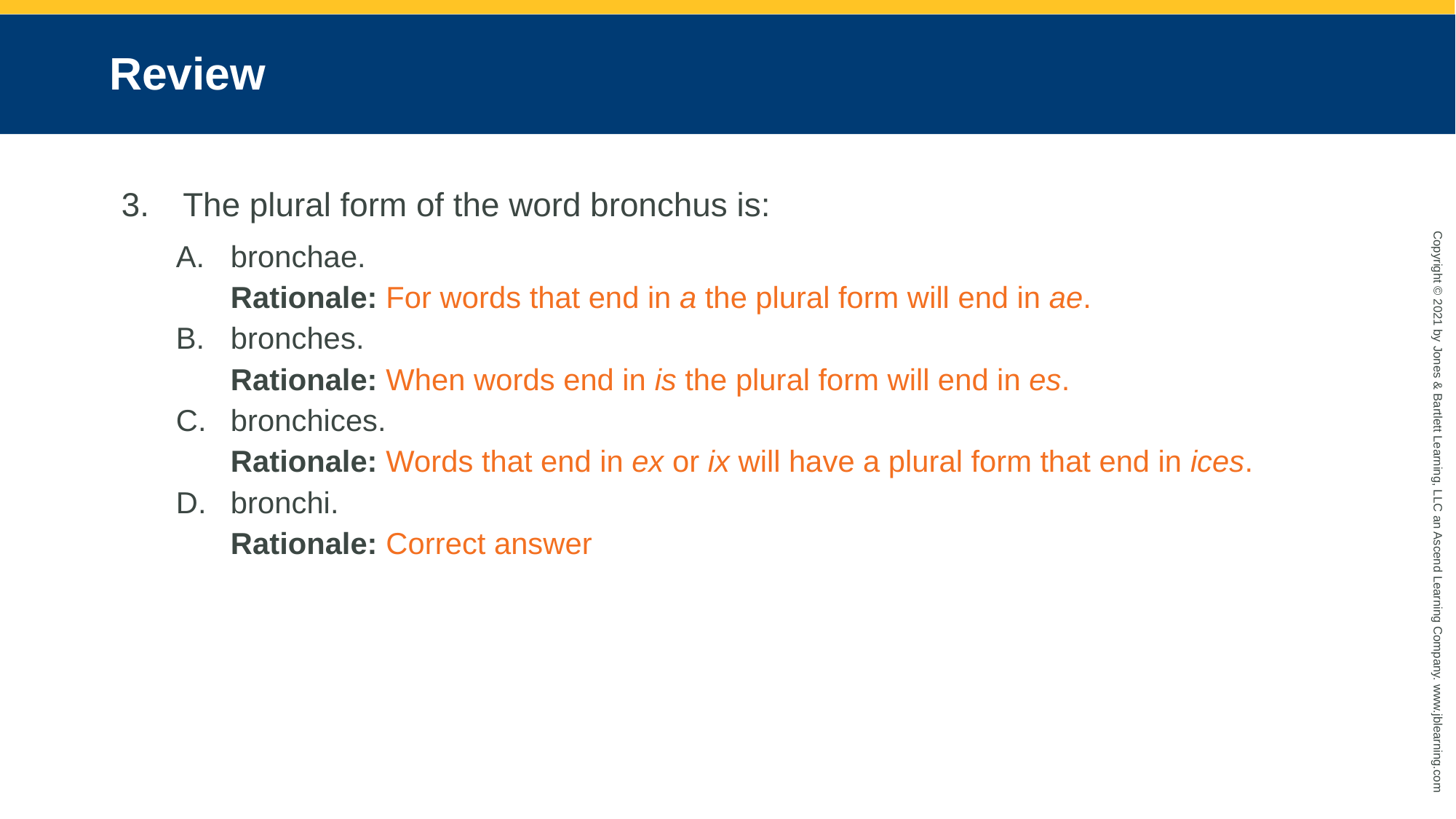

# Review
The plural form of the word bronchus is:
bronchae.
	Rationale: For words that end in a the plural form will end in ae.
B. 	bronches.
	Rationale: When words end in is the plural form will end in es.
C. 	bronchices.
	Rationale: Words that end in ex or ix will have a plural form that end in ices.
D.	bronchi.
	Rationale: Correct answer